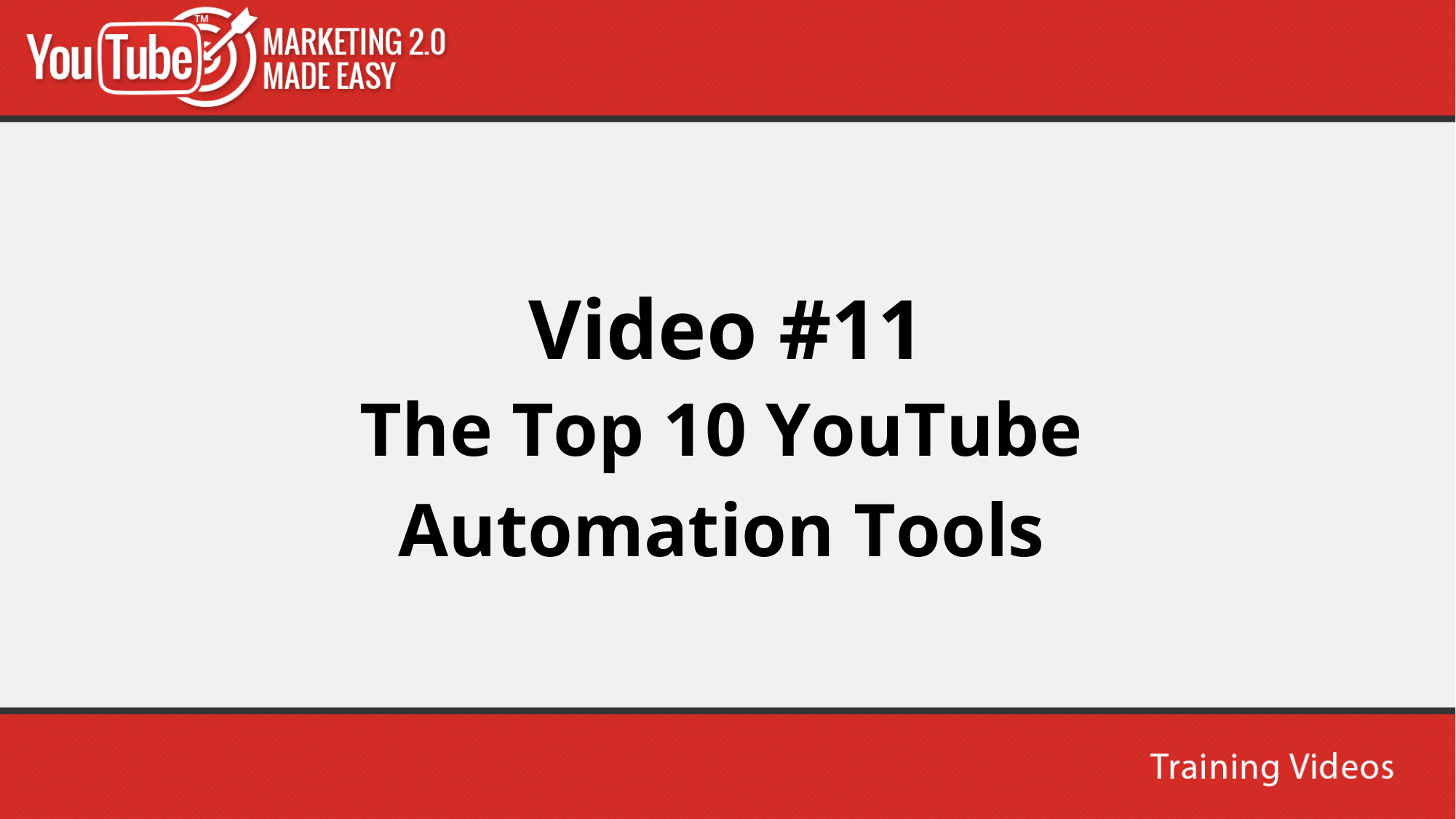

Video #11
The Top 10 YouTube Automation Tools